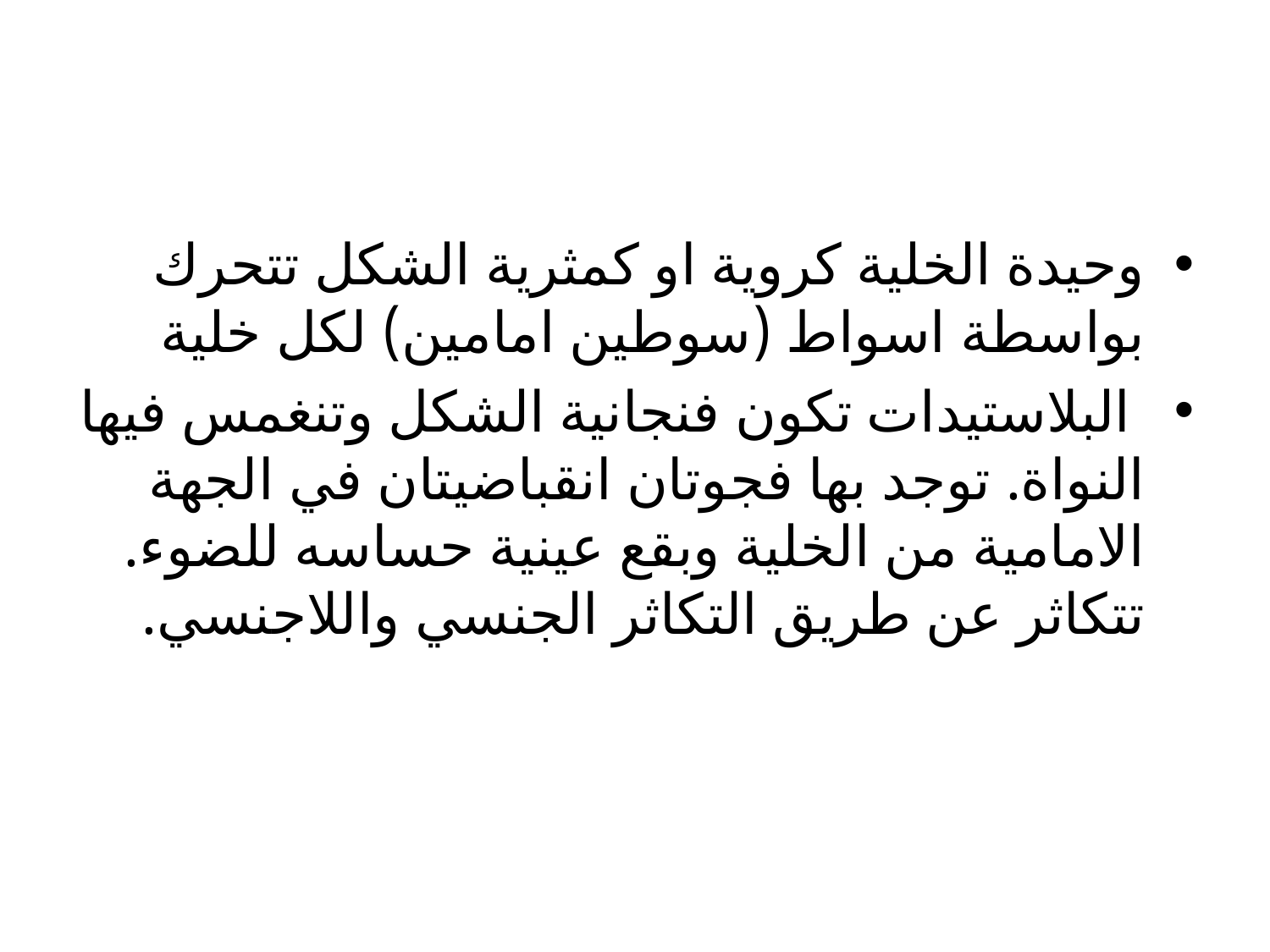

وحيدة الخلية كروية او كمثرية الشكل تتحرك بواسطة اسواط (سوطين امامين) لكل خلية
 البلاستيدات تكون فنجانية الشكل وتنغمس فيها النواة. توجد بها فجوتان انقباضيتان في الجهة الامامية من الخلية وبقع عينية حساسه للضوء. تتكاثر عن طريق التكاثر الجنسي واللاجنسي.